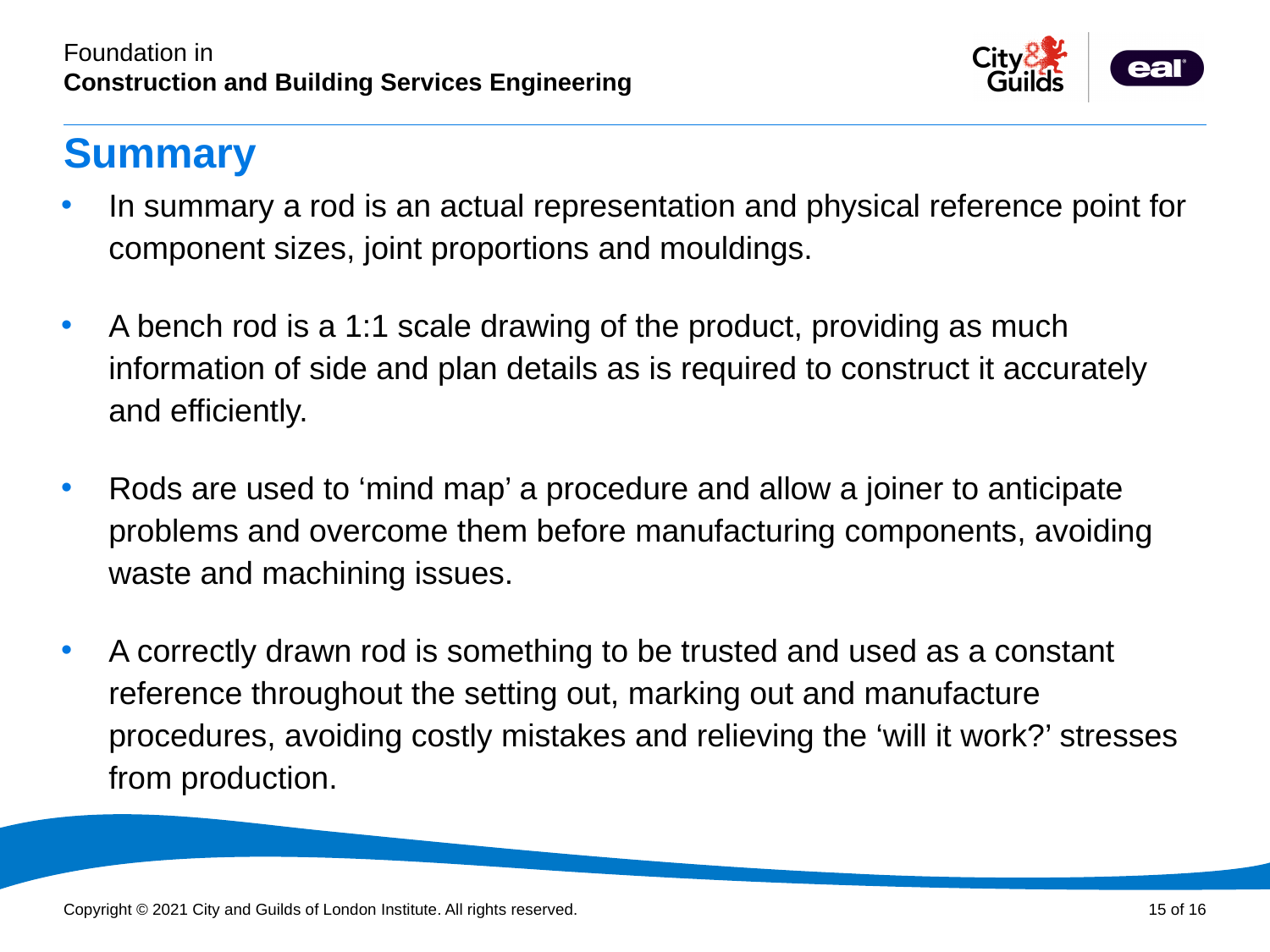

# Summary
In summary a rod is an actual representation and physical reference point for component sizes, joint proportions and mouldings.
A bench rod is a 1:1 scale drawing of the product, providing as much information of side and plan details as is required to construct it accurately and efficiently.
Rods are used to ‘mind map’ a procedure and allow a joiner to anticipate problems and overcome them before manufacturing components, avoiding waste and machining issues.
A correctly drawn rod is something to be trusted and used as a constant reference throughout the setting out, marking out and manufacture procedures, avoiding costly mistakes and relieving the ‘will it work?’ stresses from production.